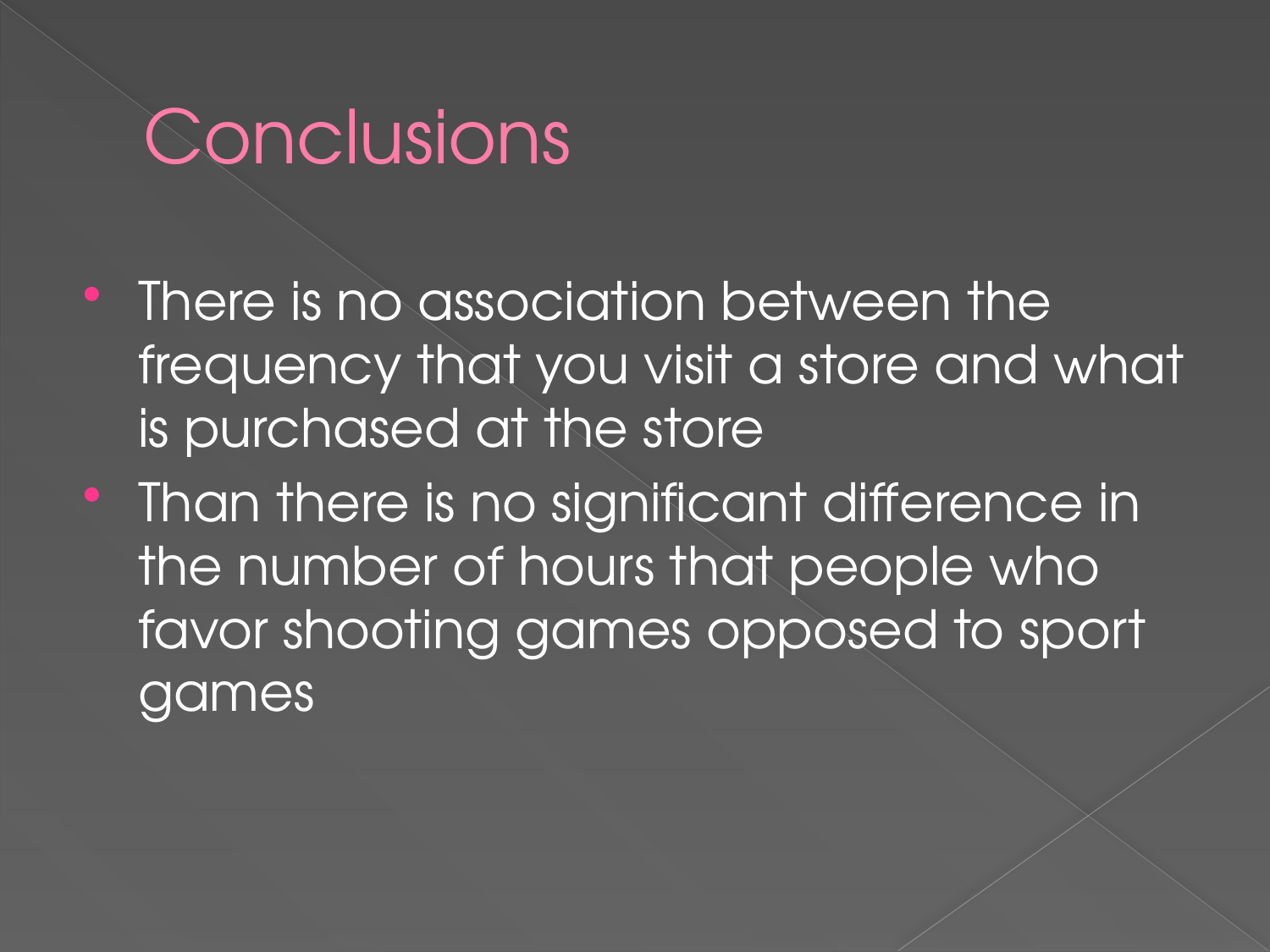

# Conclusions
There is no association between the frequency that you visit a store and what is purchased at the store
Than there is no significant difference in the number of hours that people who favor shooting games opposed to sport games